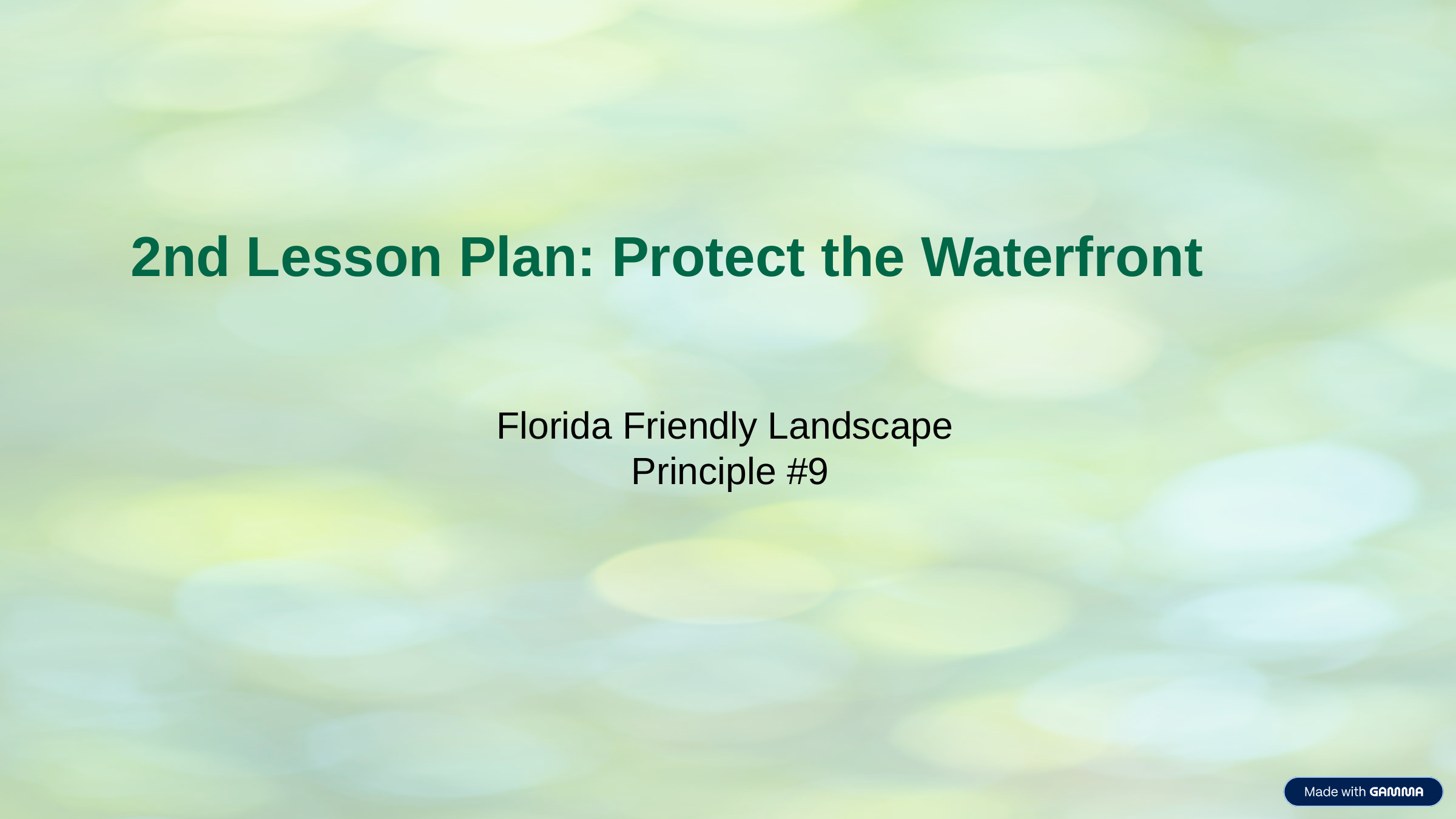

2nd Lesson Plan: Protect the Waterfront
Florida Friendly Landscape
Principle #9